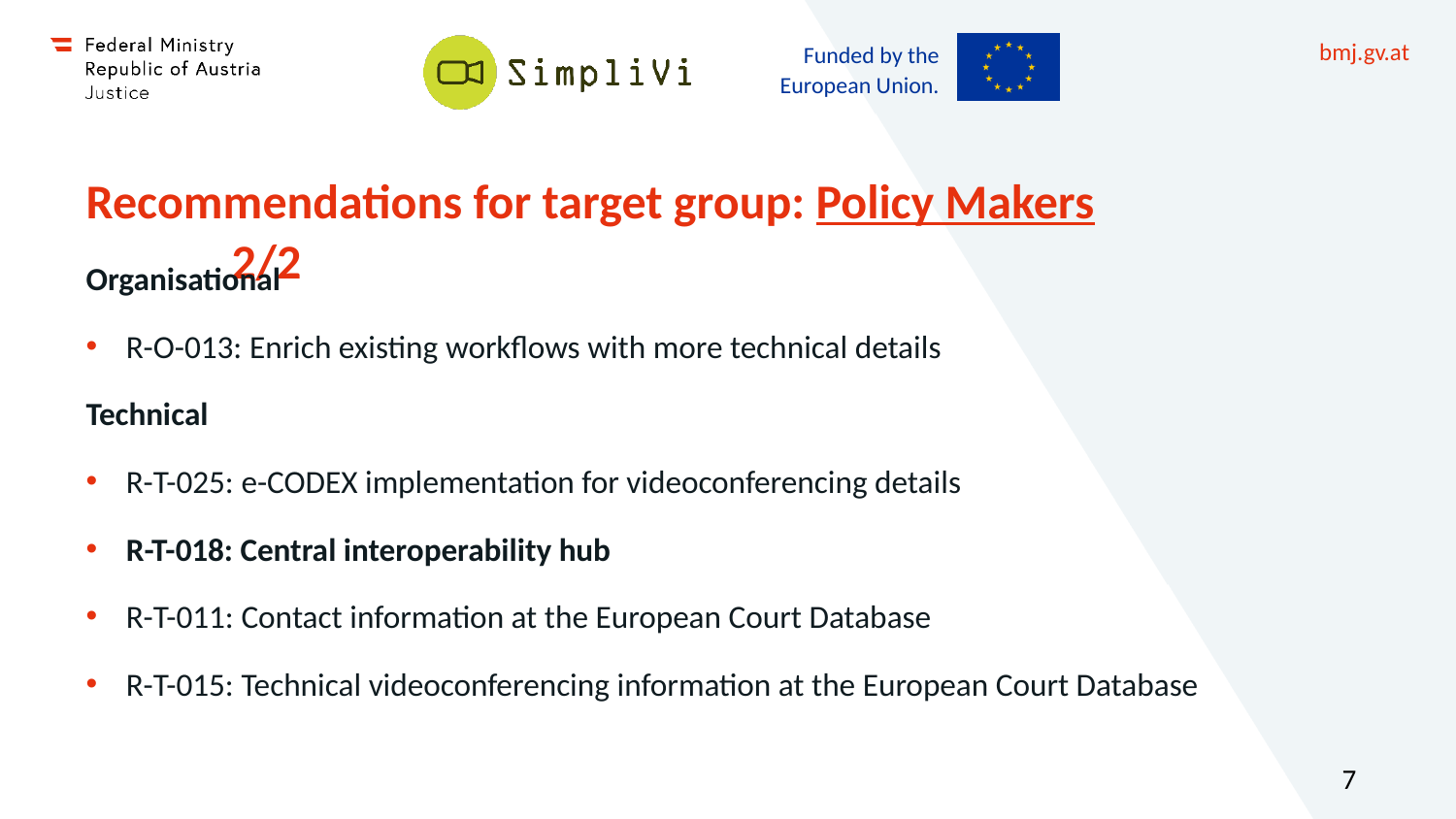

# Recommendations for target group: Policy Makers 		2/2
Organisational
R-O-013: Enrich existing workflows with more technical details
Technical
R-T-025: e-CODEX implementation for videoconferencing details
R-T-018: Central interoperability hub
R-T-011: Contact information at the European Court Database
R-T-015: Technical videoconferencing information at the European Court Database
7